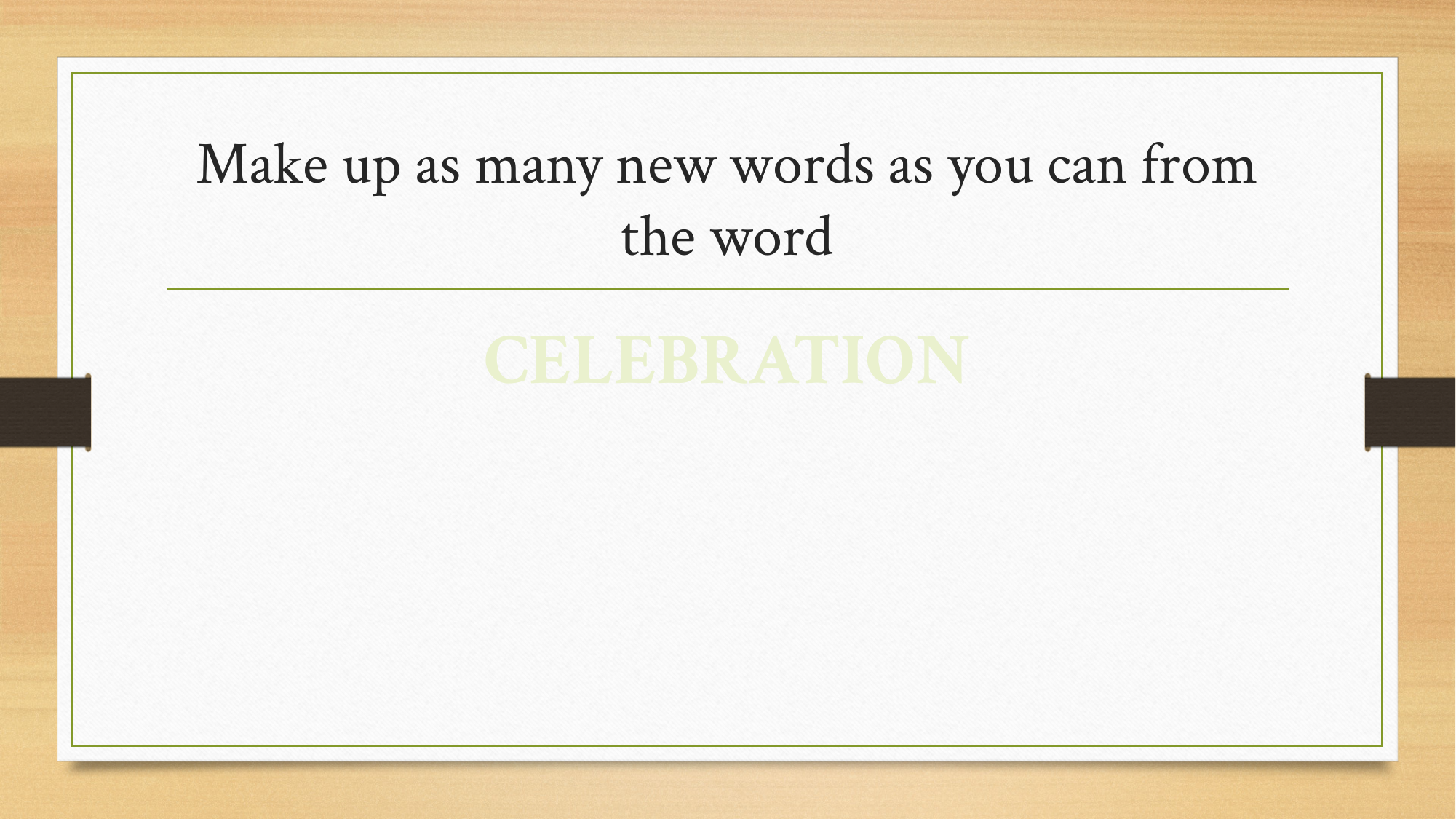

# Make up as many new words as you can from the word
CELEBRATION